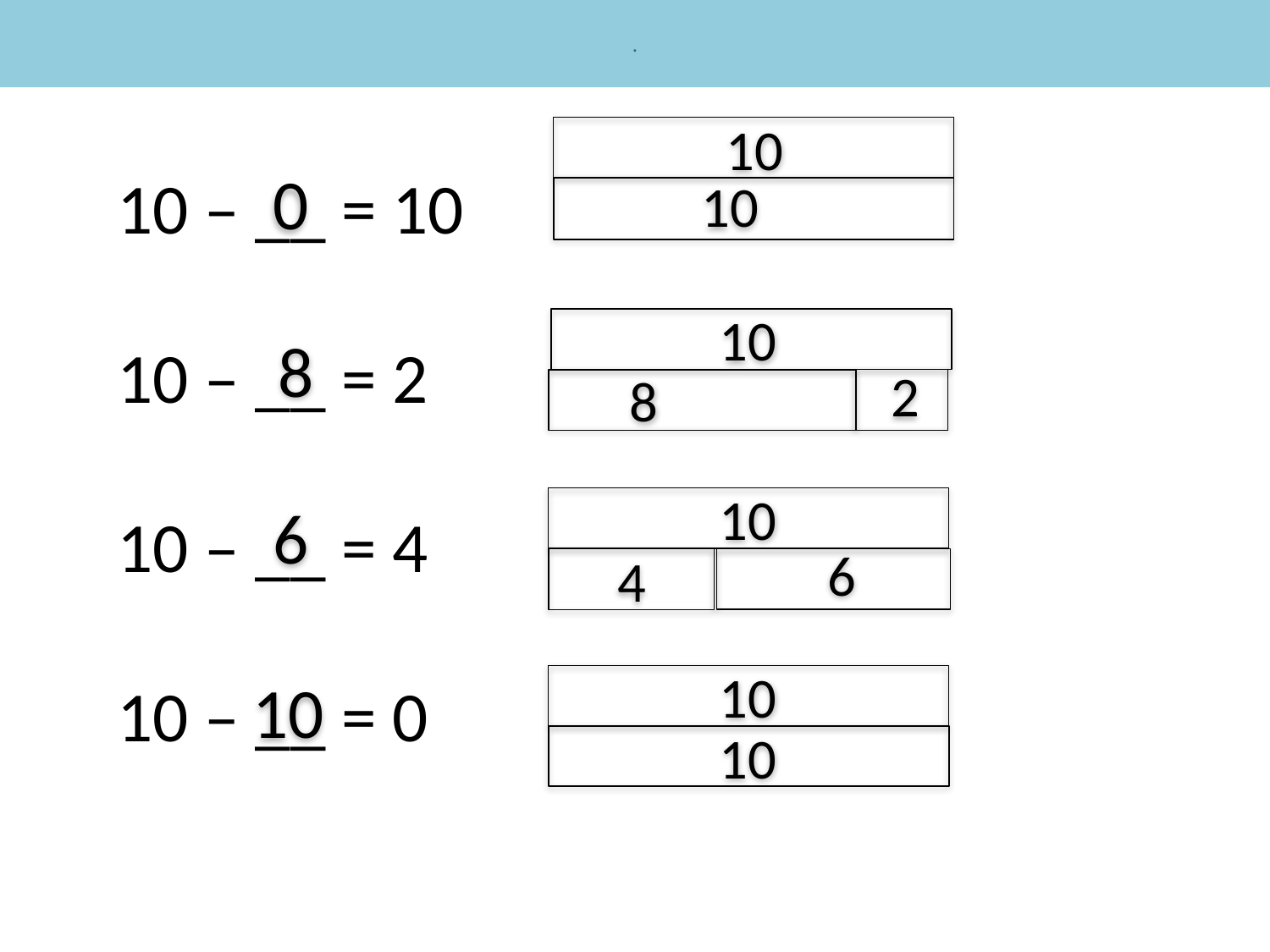

.

10

10 – __ = 10

10 – __ = 2

10 – __ = 4

10 – __ = 0

0

10

10
8

2
8

10
6

6
4

10
10

10